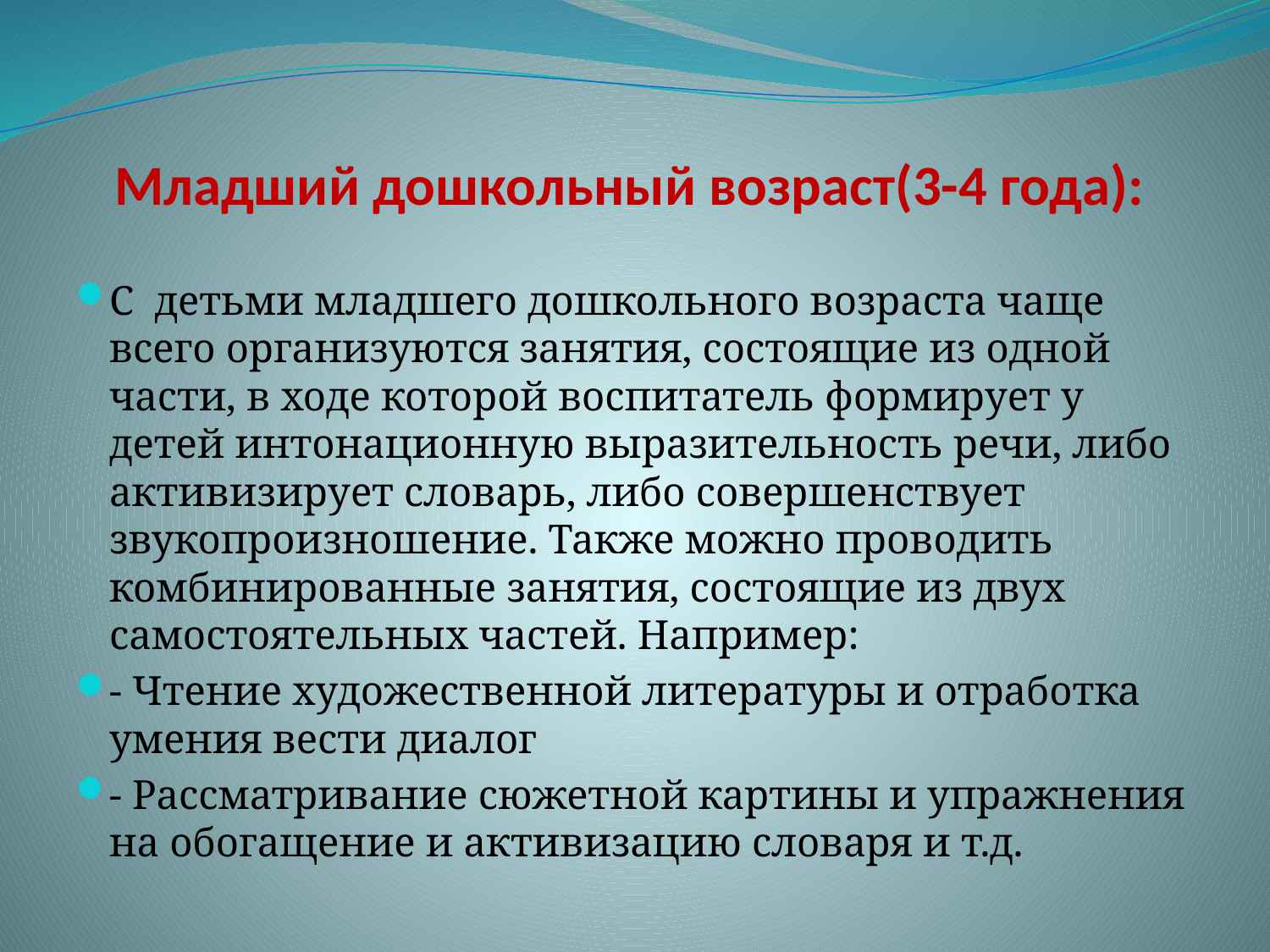

# Младший дошкольный возраст(3-4 года):
С  детьми младшего дошкольного возраста чаще всего организуются занятия, состоящие из одной части, в ходе которой воспитатель формирует у детей интонационную выразительность речи, либо активизирует словарь, либо совершенствует звукопроизношение. Также можно проводить комбинированные занятия, состоящие из двух самостоятельных частей. Например:
- Чтение художественной литературы и отработка умения вести диалог
- Рассматривание сюжетной картины и упражнения на обогащение и активизацию словаря и т.д.